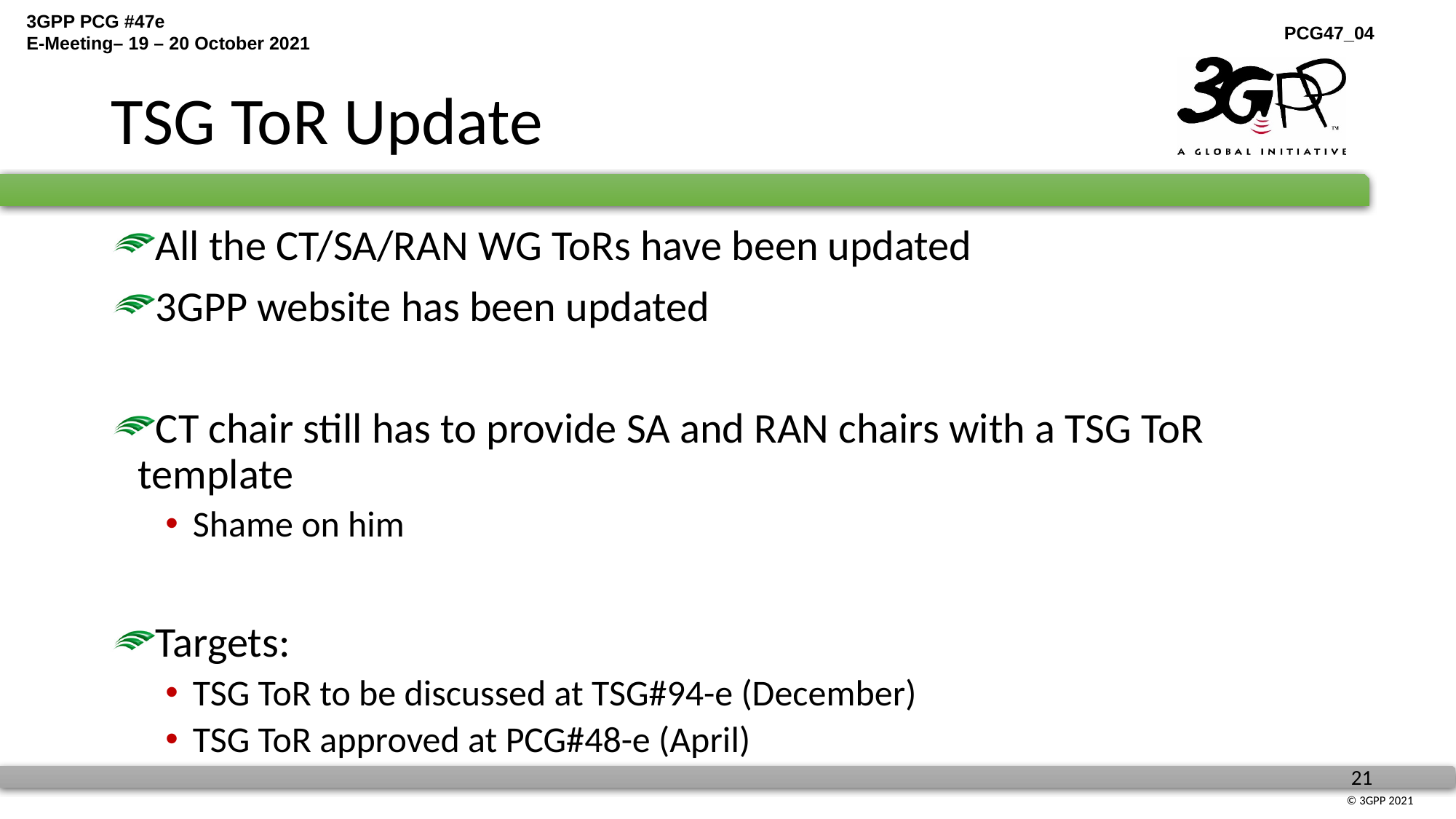

# TSG ToR Update
All the CT/SA/RAN WG ToRs have been updated
3GPP website has been updated

CT chair still has to provide SA and RAN chairs with a TSG ToR template
Shame on him

Targets:
TSG ToR to be discussed at TSG#94-e (December)
TSG ToR approved at PCG#48-e (April)